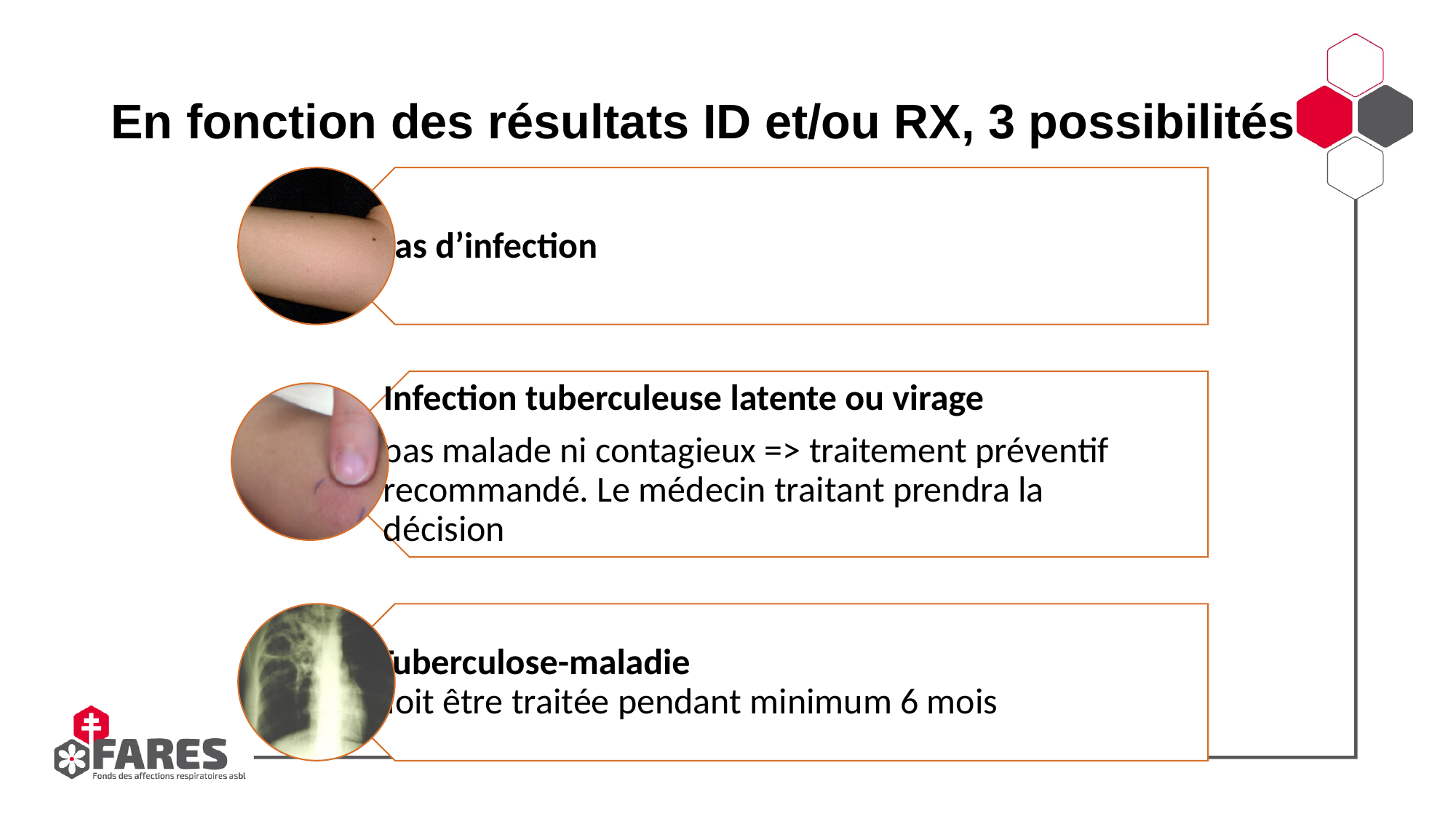

# En fonction des résultats ID et/ou RX, 3 possibilités
Pas d’infection
Infection tuberculeuse latente ou virage
pas malade ni contagieux => traitement préventif recommandé. Le médecin traitant prendra la décision
Tuberculose-maladie
doit être traitée pendant minimum 6 mois